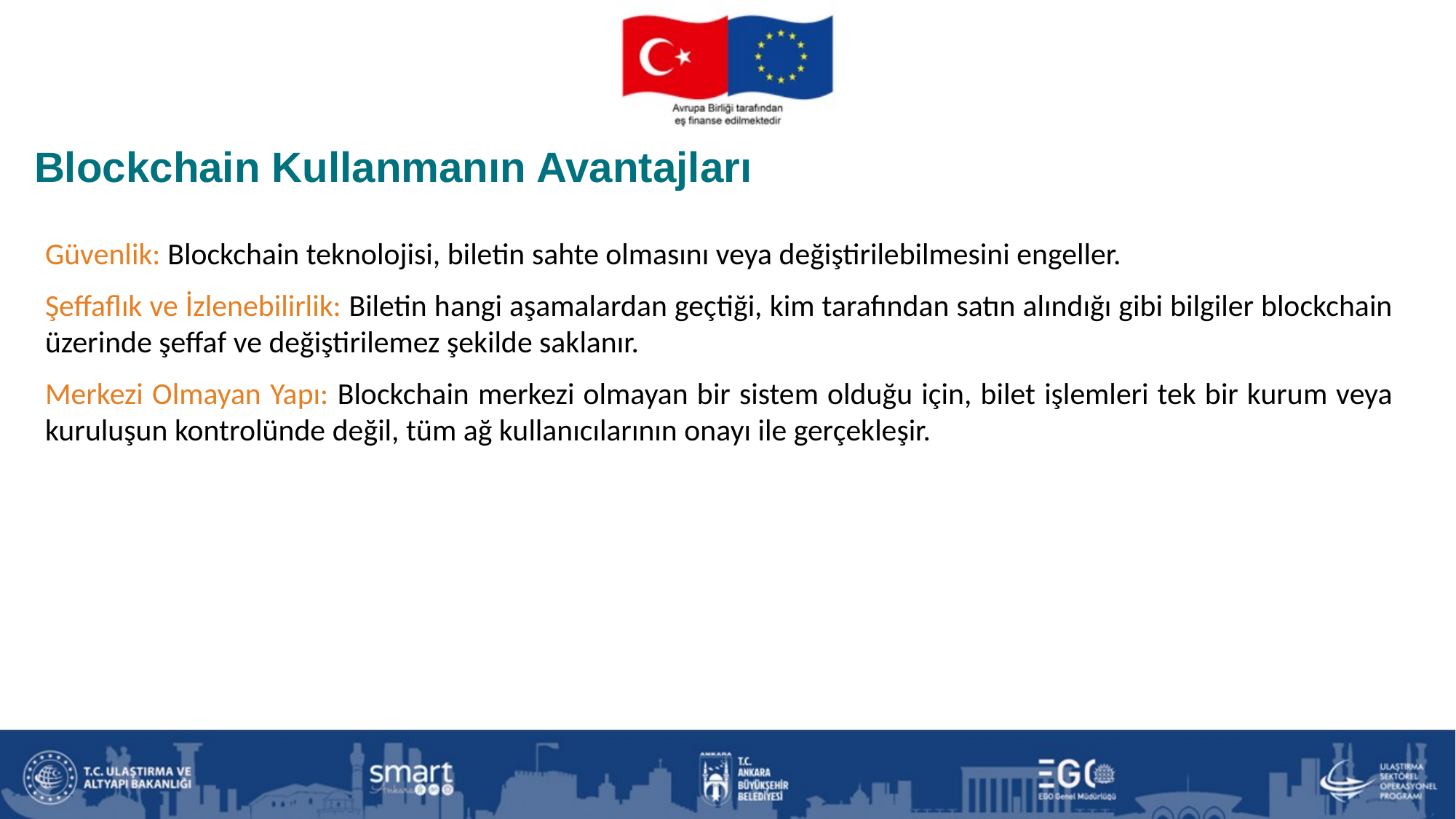

Blockchain Kullanmanın Avantajları

Güvenlik: Blockchain teknolojisi, biletin sahte olmasını veya değiştirilebilmesini engeller.
Şeffaflık ve İzlenebilirlik: Biletin hangi aşamalardan geçtiği, kim tarafından satın alındığı gibi bilgiler blockchain üzerinde şeffaf ve değiştirilemez şekilde saklanır.
Merkezi Olmayan Yapı: Blockchain merkezi olmayan bir sistem olduğu için, bilet işlemleri tek bir kurum veya kuruluşun kontrolünde değil, tüm ağ kullanıcılarının onayı ile gerçekleşir.